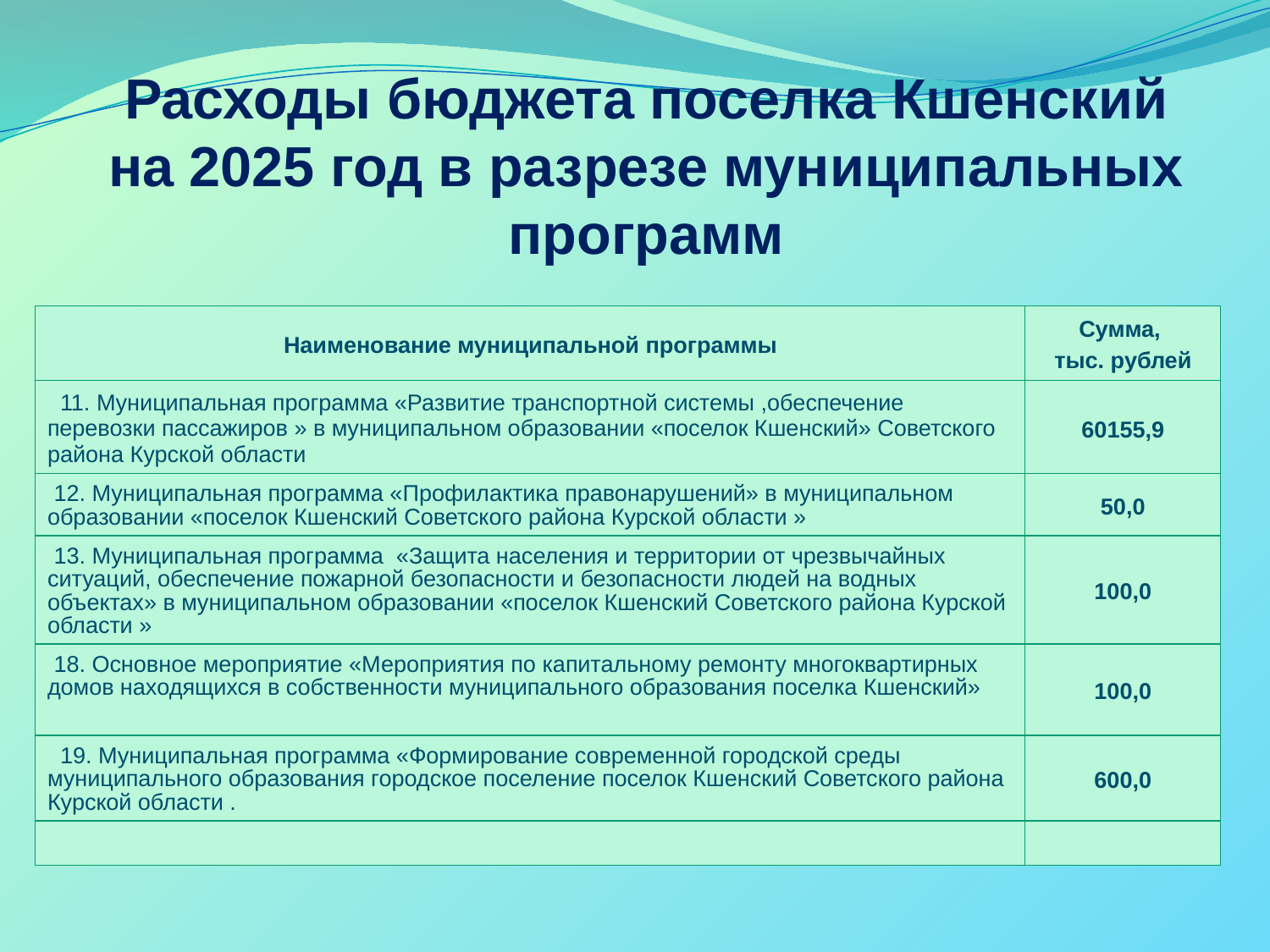

Расходы бюджета поселка Кшенский на 2025 год в разрезе муниципальных программ
| Наименование муниципальной программы | Сумма, тыс. рублей |
| --- | --- |
| 11. Муниципальная программа «Развитие транспортной системы ,обеспечение перевозки пассажиров » в муниципальном образовании «поселок Кшенский» Советского района Курской области | 60155,9 |
| 12. Муниципальная программа «Профилактика правонарушений» в муниципальном образовании «поселок Кшенский Советского района Курской области » | 50,0 |
| 13. Муниципальная программа «Защита населения и территории от чрезвычайных ситуаций, обеспечение пожарной безопасности и безопасности людей на водных объектах» в муниципальном образовании «поселок Кшенский Советского района Курской области » | 100,0 |
| 18. Основное мероприятие «Мероприятия по капитальному ремонту многоквартирных домов находящихся в собственности муниципального образования поселка Кшенский» | 100,0 |
| 19. Муниципальная программа «Формирование современной городской среды муниципального образования городское поселение поселок Кшенский Советского района Курской области . | 600,0 |
|  |  |